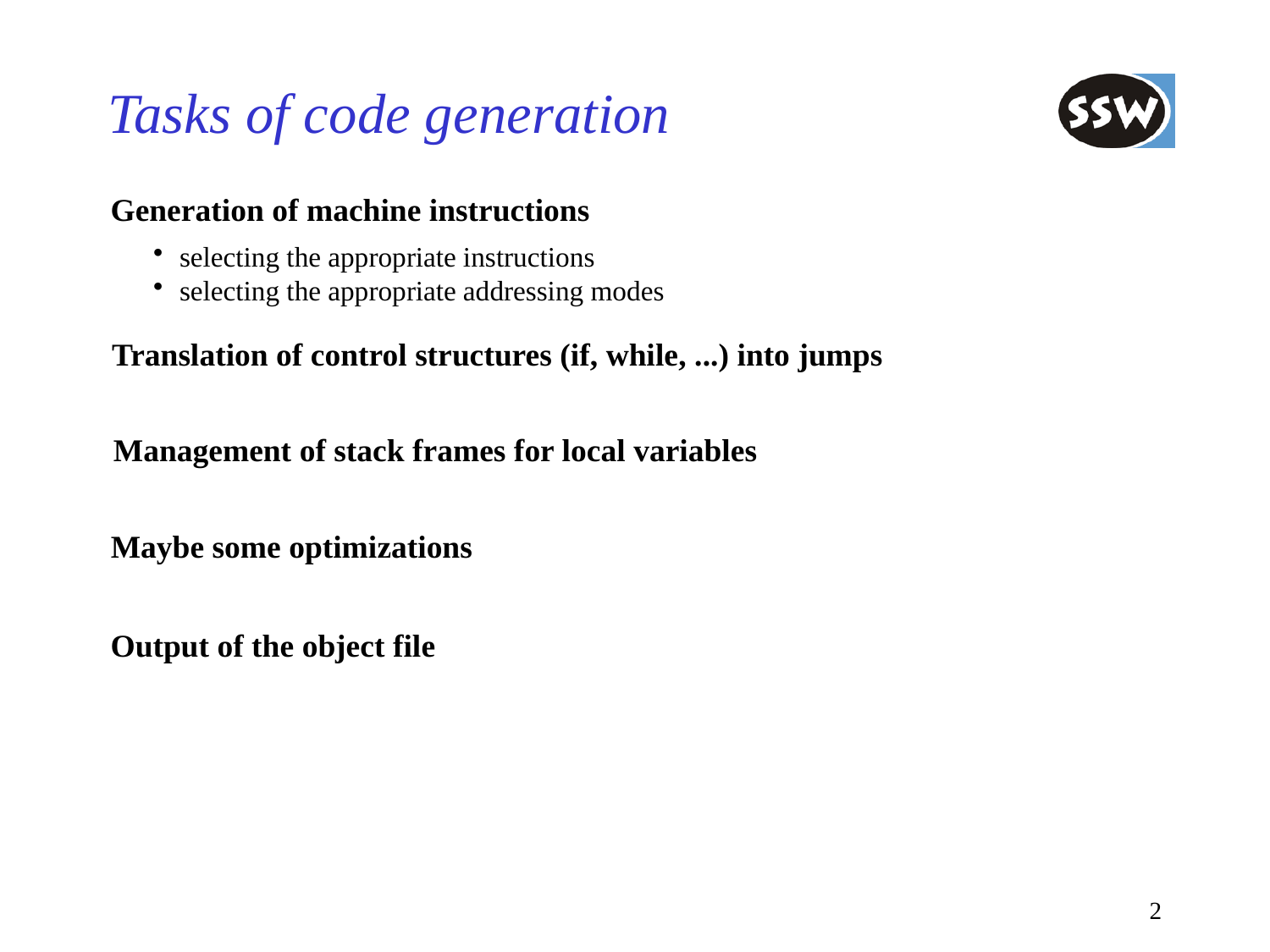

# Tasks of code generation
Generation of machine instructions
selecting the appropriate instructions
selecting the appropriate addressing modes
Translation of control structures (if, while, ...) into jumps
Management of stack frames for local variables
Maybe some optimizations
Output of the object file
2